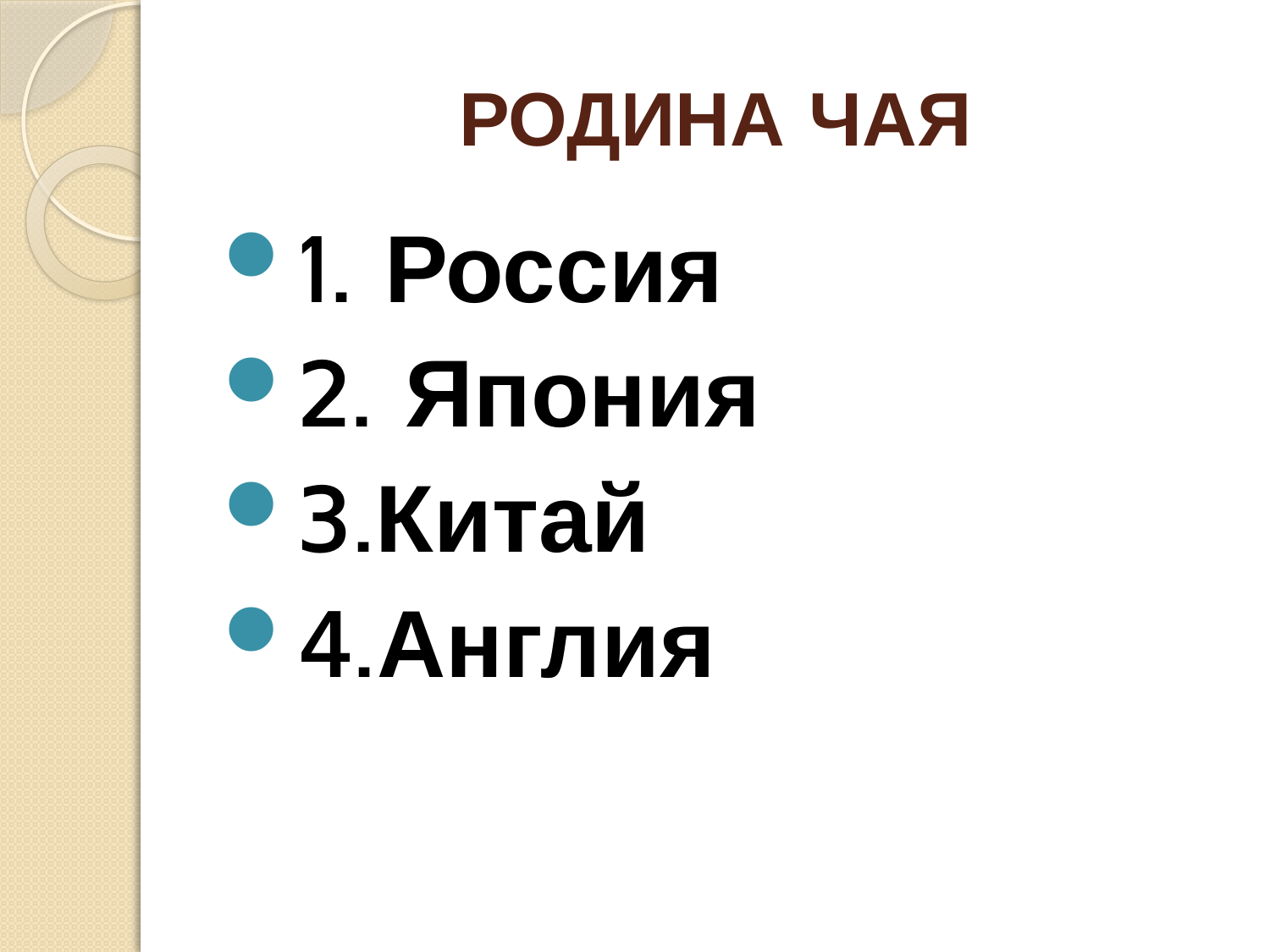

# РОДИНА ЧАЯ
1. Россия
2. Япония
3.Китай
4.Англия